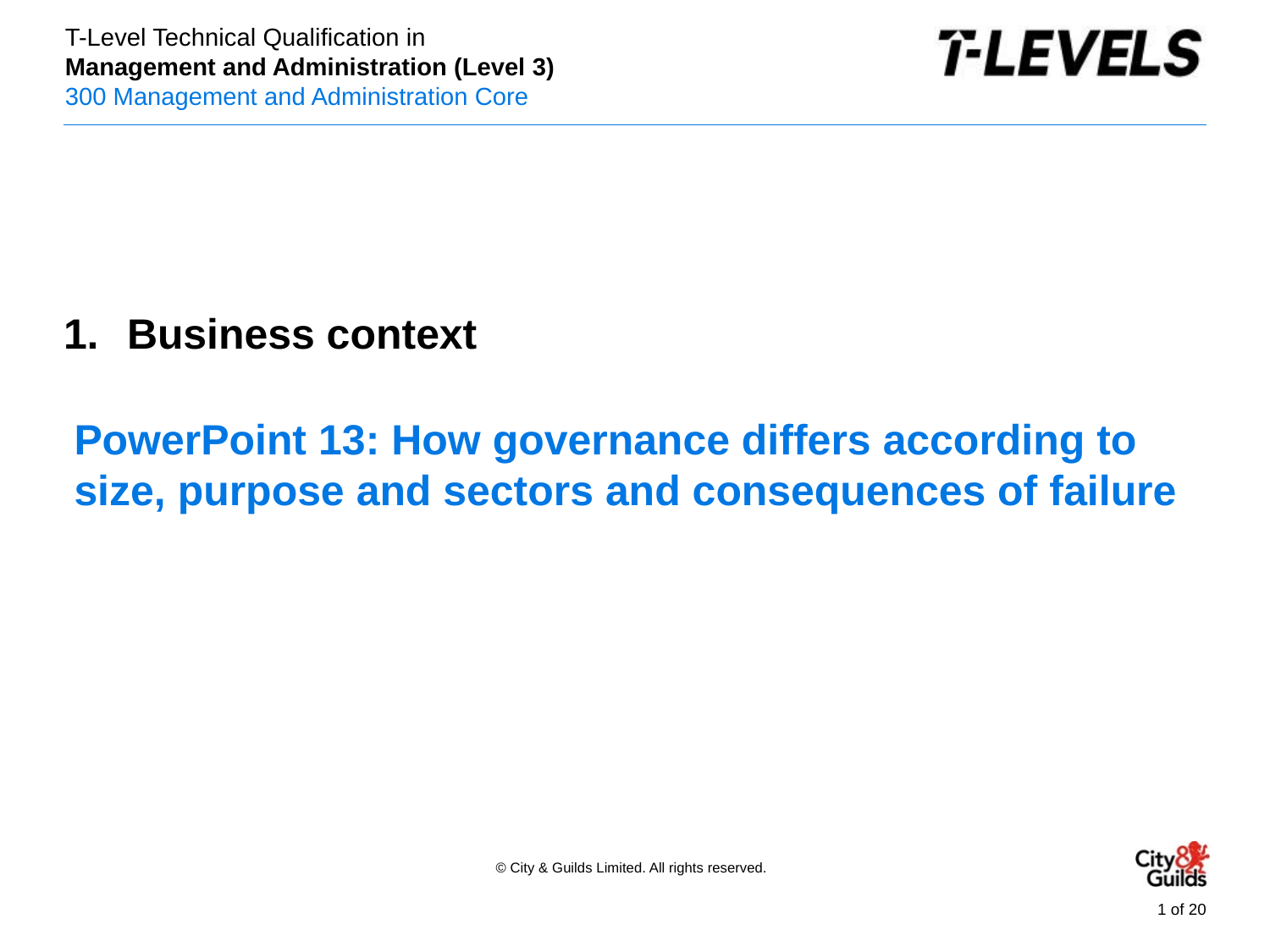

PowerPoint presentation
Business context
# PowerPoint 13: How governance differs according to size, purpose and sectors and consequences of failure